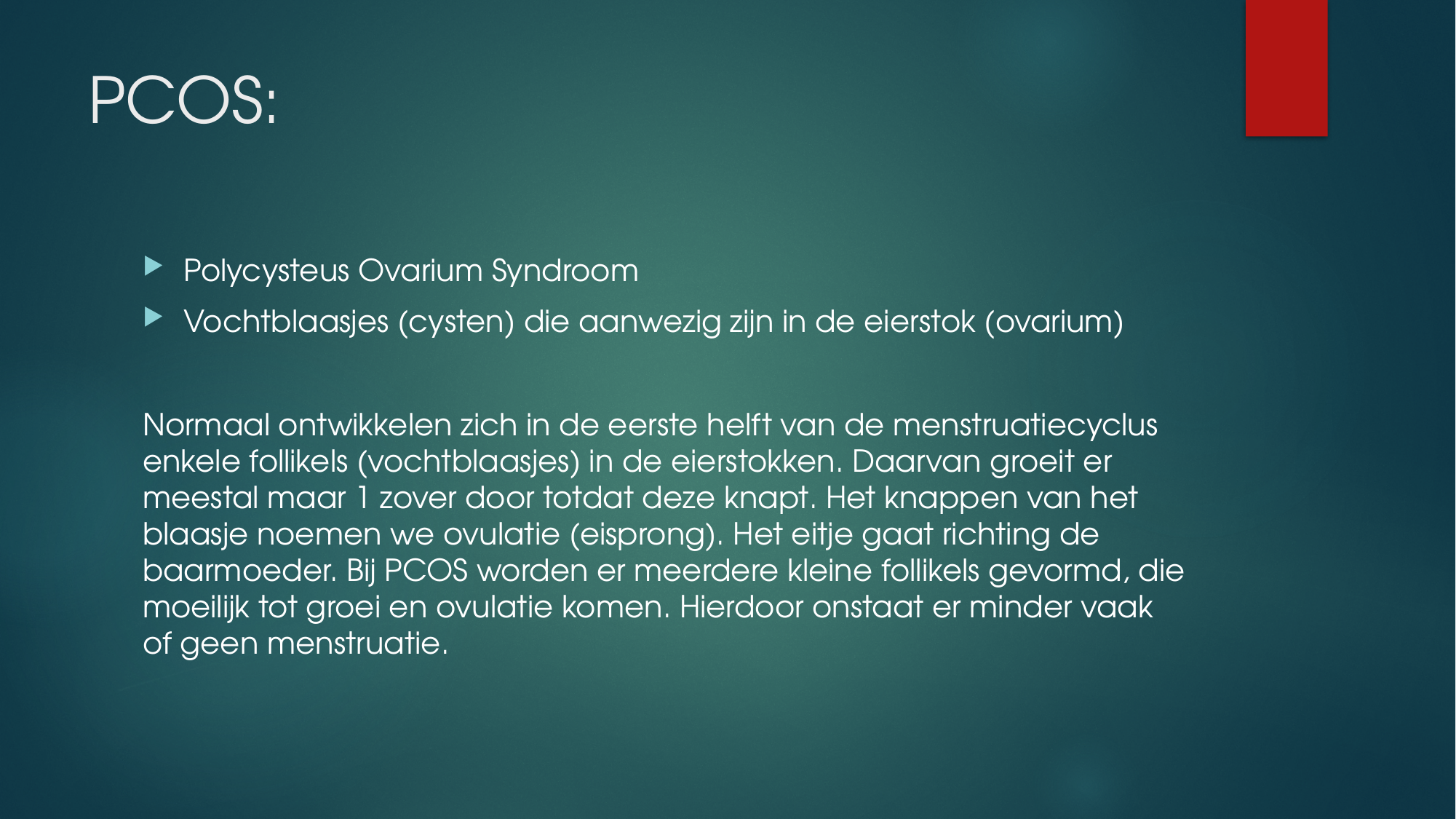

# PCOS:
Polycysteus Ovarium Syndroom
Vochtblaasjes (cysten) die aanwezig zijn in de eierstok (ovarium)

Normaal ontwikkelen zich in de eerste helft van de menstruatiecyclus enkele follikels (vochtblaasjes) in de eierstokken. Daarvan groeit er meestal maar 1 zover door totdat deze knapt. Het knappen van het blaasje noemen we ovulatie (eisprong). Het eitje gaat richting de  baarmoeder. Bij PCOS worden er meerdere kleine follikels gevormd, die moeilijk tot groei en ovulatie komen. Hierdoor onstaat er minder vaak of geen menstruatie.